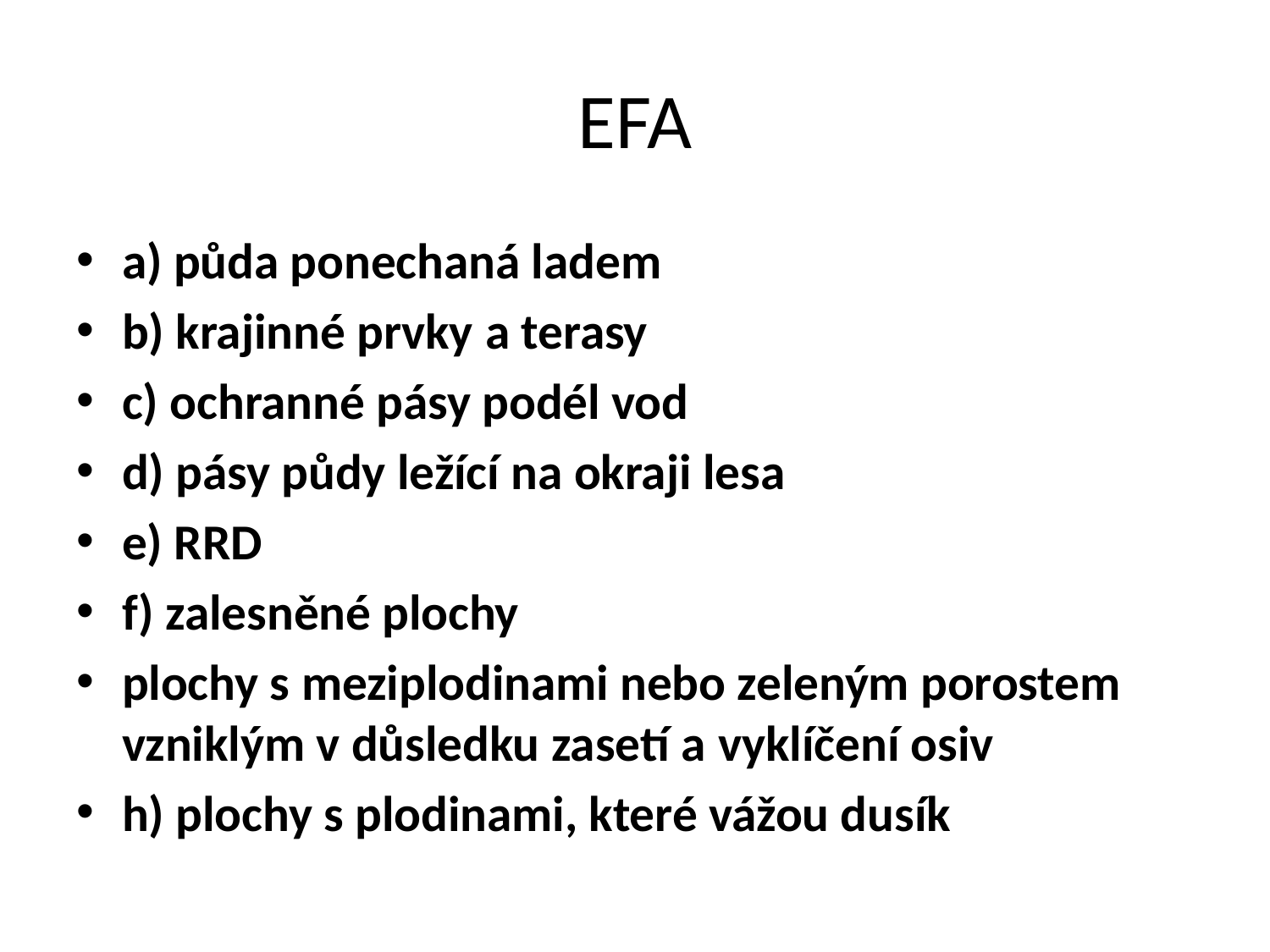

# EFA
a) půda ponechaná ladem
b) krajinné prvky a terasy
c) ochranné pásy podél vod
d) pásy půdy ležící na okraji lesa
e) RRD
f) zalesněné plochy
plochy s meziplodinami nebo zeleným porostem vzniklým v důsledku zasetí a vyklíčení osiv
h) plochy s plodinami, které vážou dusík